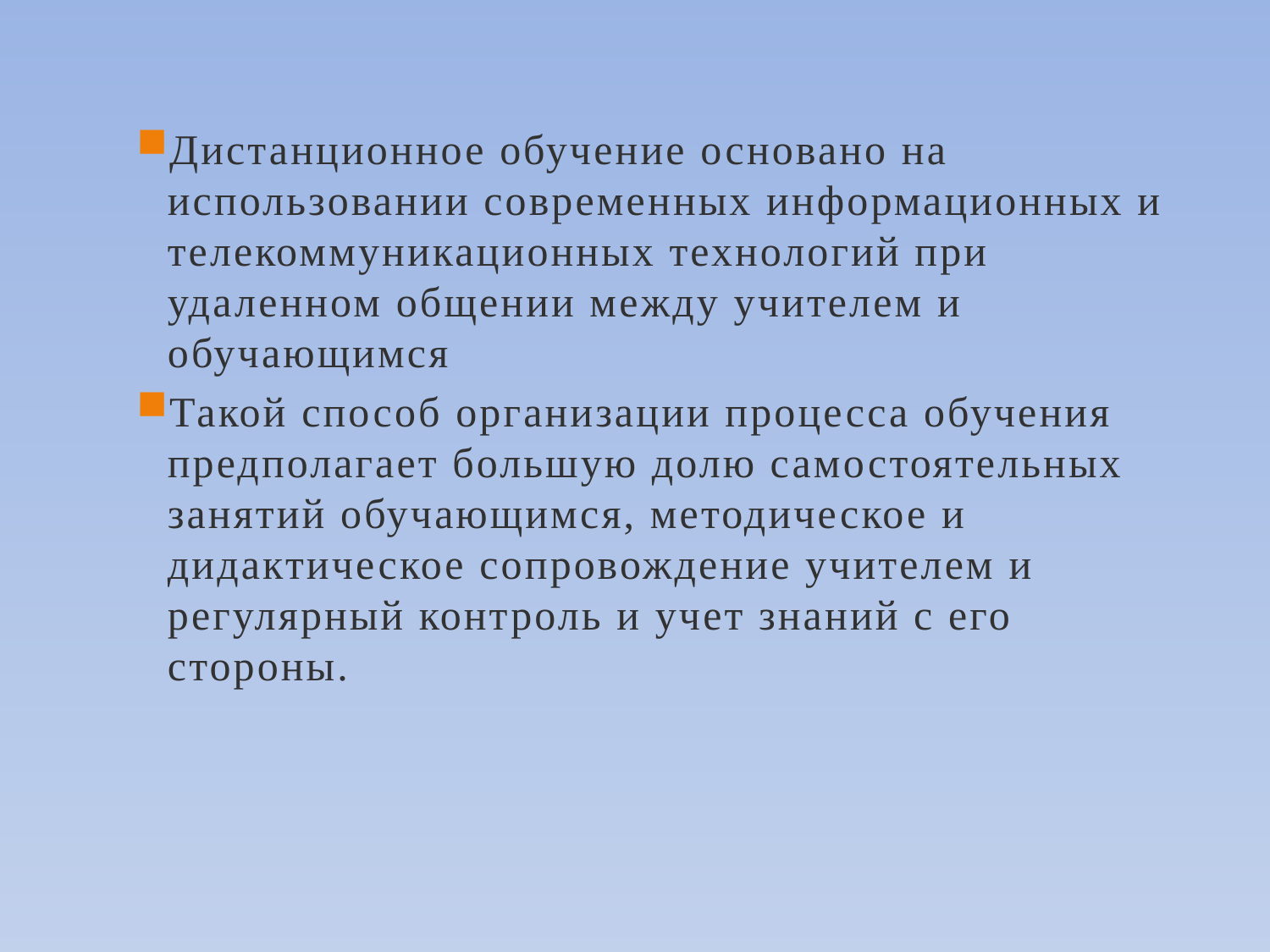

Дистанционное обучение основано на использовании современных информационных и телекоммуникационных технологий при удаленном общении между учителем и обучающимся
Такой способ организации процесса обучения предполагает большую долю самостоятельных занятий обучающимся, методическое и дидактическое сопровождение учителем и регулярный контроль и учет знаний с его стороны.